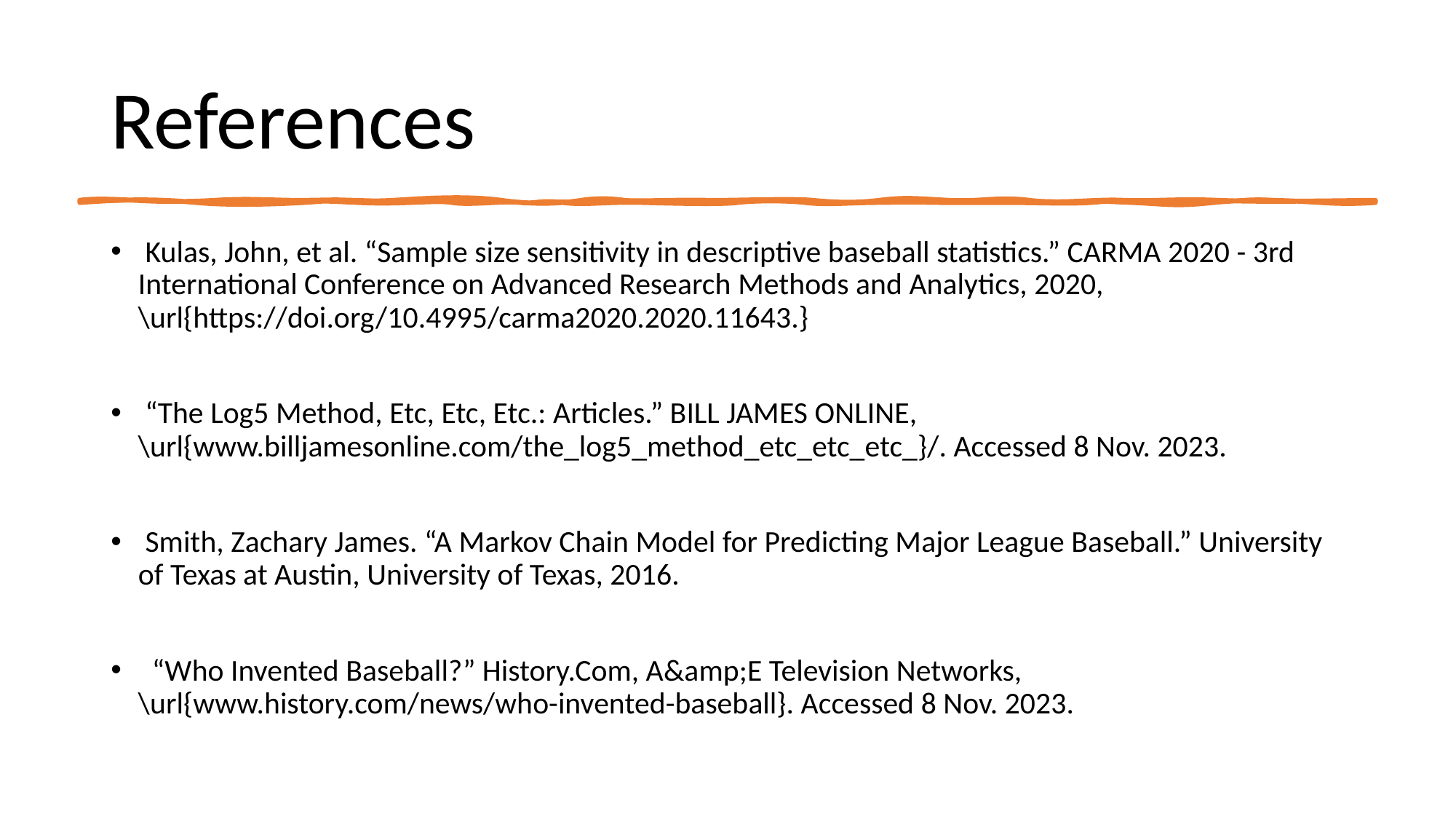

# References

 Kulas, John, et al. “Sample size sensitivity in descriptive baseball statistics.” CARMA 2020 - 3rd International Conference on Advanced Research Methods and Analytics, 2020, \url{https://doi.org/10.4995/carma2020.2020.11643.}

 “The Log5 Method, Etc, Etc, Etc.: Articles.” BILL JAMES ONLINE, \url{www.billjamesonline.com/the_log5_method_etc_etc_etc_}/. Accessed 8 Nov. 2023.

 Smith, Zachary James. “A Markov Chain Model for Predicting Major League Baseball.” University of Texas at Austin, University of Texas, 2016.

  “Who Invented Baseball?” History.Com, A&amp;E Television Networks, \url{www.history.com/news/who-invented-baseball}. Accessed 8 Nov. 2023.